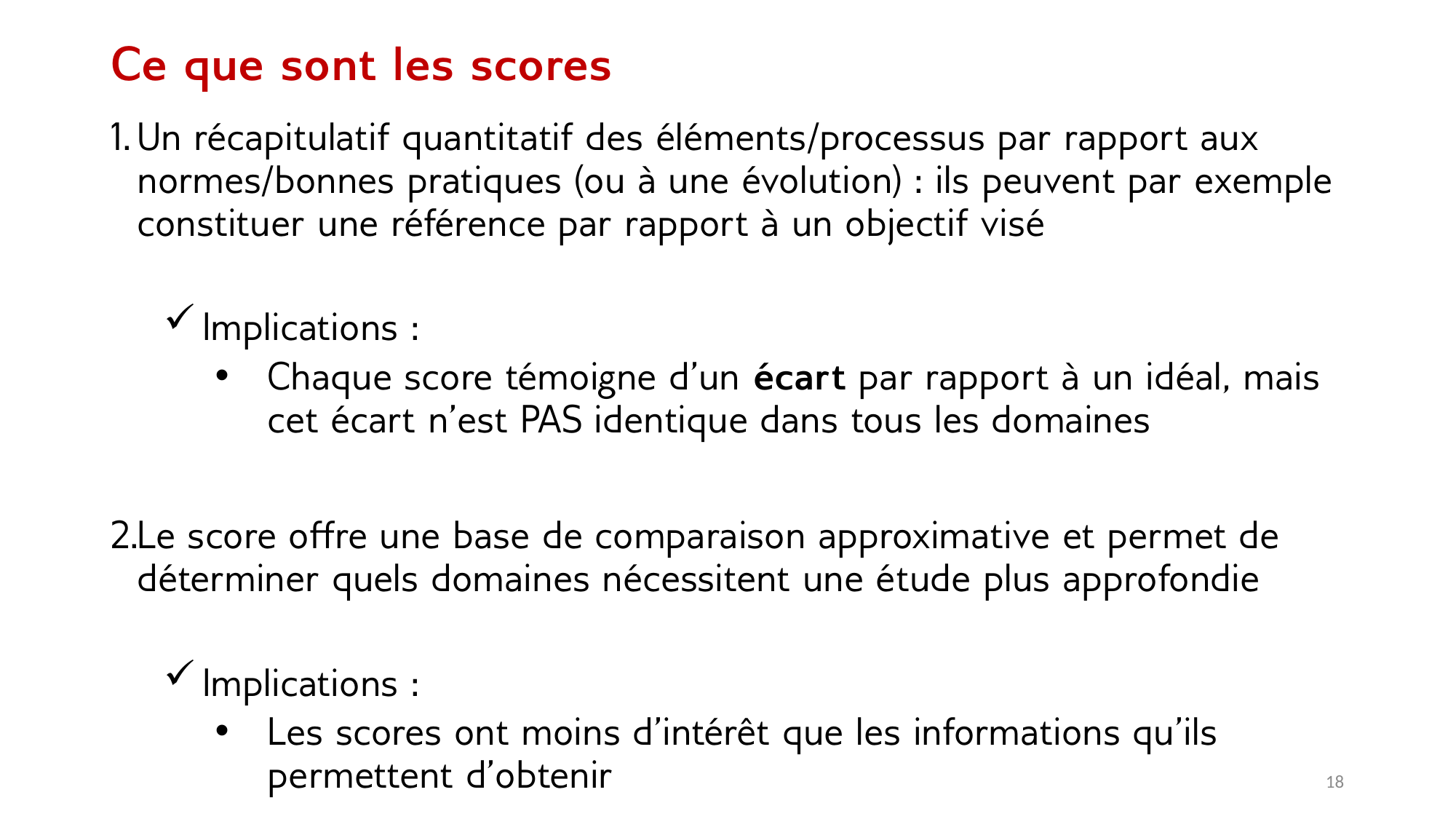

# Ce que sont les scores
Un récapitulatif quantitatif des éléments/processus par rapport aux normes/bonnes pratiques (ou à une évolution) : ils peuvent par exemple constituer une référence par rapport à un objectif visé

 Implications :
Chaque score témoigne d’un écart par rapport à un idéal, mais cet écart n’est PAS identique dans tous les domaines

Le score offre une base de comparaison approximative et permet de déterminer quels domaines nécessitent une étude plus approfondie

 Implications :
Les scores ont moins d’intérêt que les informations qu’ils permettent d’obtenir

18